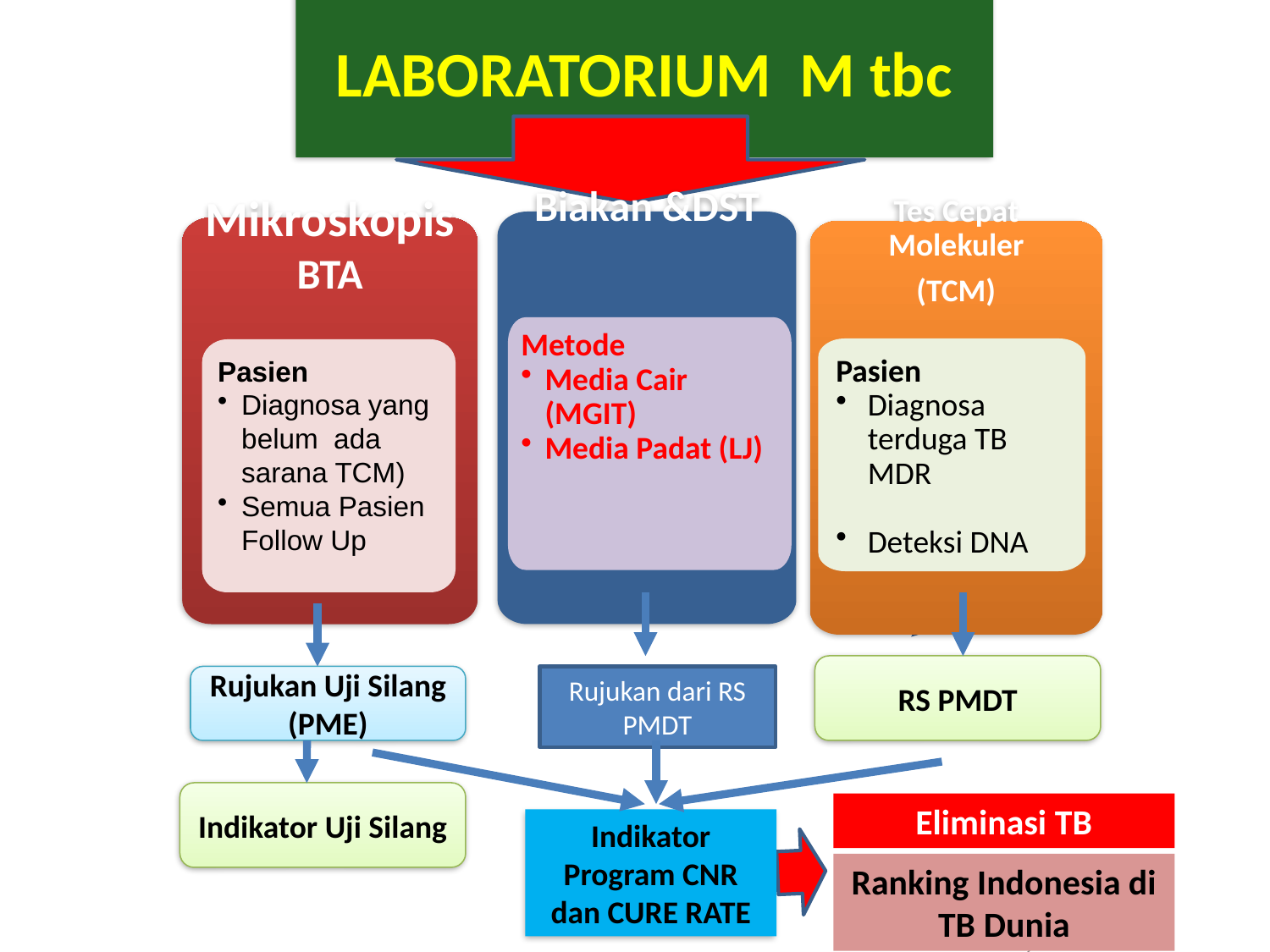

LABORATORIUM  M tbc

Biakan &DST
Mikroskopis
BTA
Tes Cepat Molekuler
(TCM)
Metode
Media Cair (MGIT)
Media Padat (LJ)
Pasien
Diagnosa terduga TB MDR

Deteksi DNA
Pasien
Diagnosa yang belum  ada sarana TCM)
Semua Pasien Follow Up
Indikator Program CNR dan CURE RATE

Penerapan pendekatan continuum of care

RS PMDT
Rujukan Uji Silang (PME)
Rujukan dari RS PMDT
Indikator Uji Silang
Eliminasi TB
Ranking Indonesia di TB Dunia
2